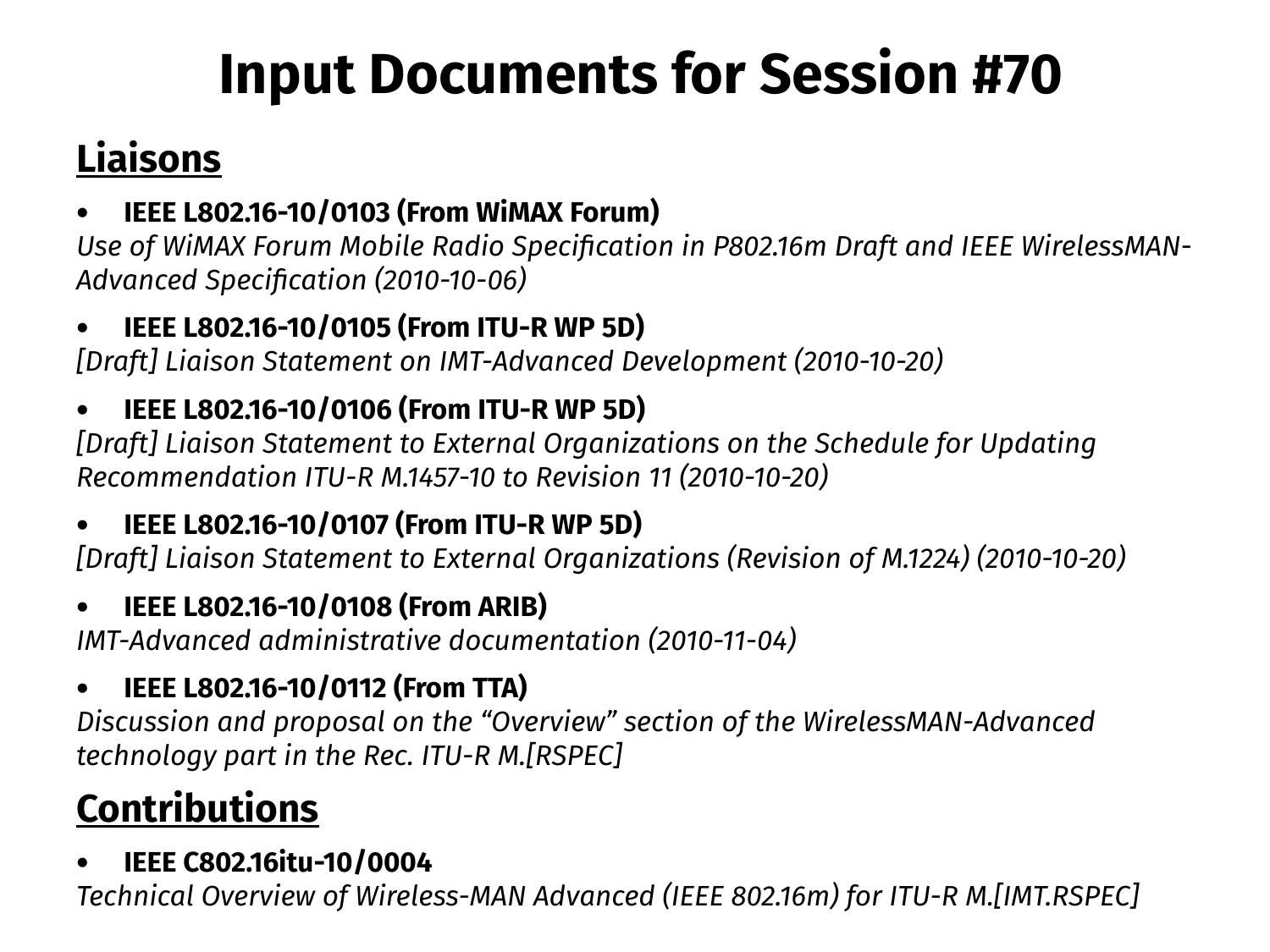

# Input Documents for Session #70
Liaisons
IEEE L802.16-10/0103 (From WiMAX Forum)
Use of WiMAX Forum Mobile Radio Specification in P802.16m Draft and IEEE WirelessMAN-Advanced Specification (2010-10-06)
IEEE L802.16-10/0105 (From ITU-R WP 5D)
[Draft] Liaison Statement on IMT-Advanced Development (2010-10-20)
IEEE L802.16-10/0106 (From ITU-R WP 5D)
[Draft] Liaison Statement to External Organizations on the Schedule for Updating Recommendation ITU-R M.1457-10 to Revision 11 (2010-10-20)
IEEE L802.16-10/0107 (From ITU-R WP 5D)
[Draft] Liaison Statement to External Organizations (Revision of M.1224) (2010-10-20)
IEEE L802.16-10/0108 (From ARIB)
IMT-Advanced administrative documentation (2010-11-04)
IEEE L802.16-10/0112 (From TTA)
Discussion and proposal on the “Overview” section of the WirelessMAN-Advanced technology part in the Rec. ITU-R M.[RSPEC]
Contributions
IEEE C802.16itu-10/0004
Technical Overview of Wireless-MAN Advanced (IEEE 802.16m) for ITU-R M.[IMT.RSPEC]